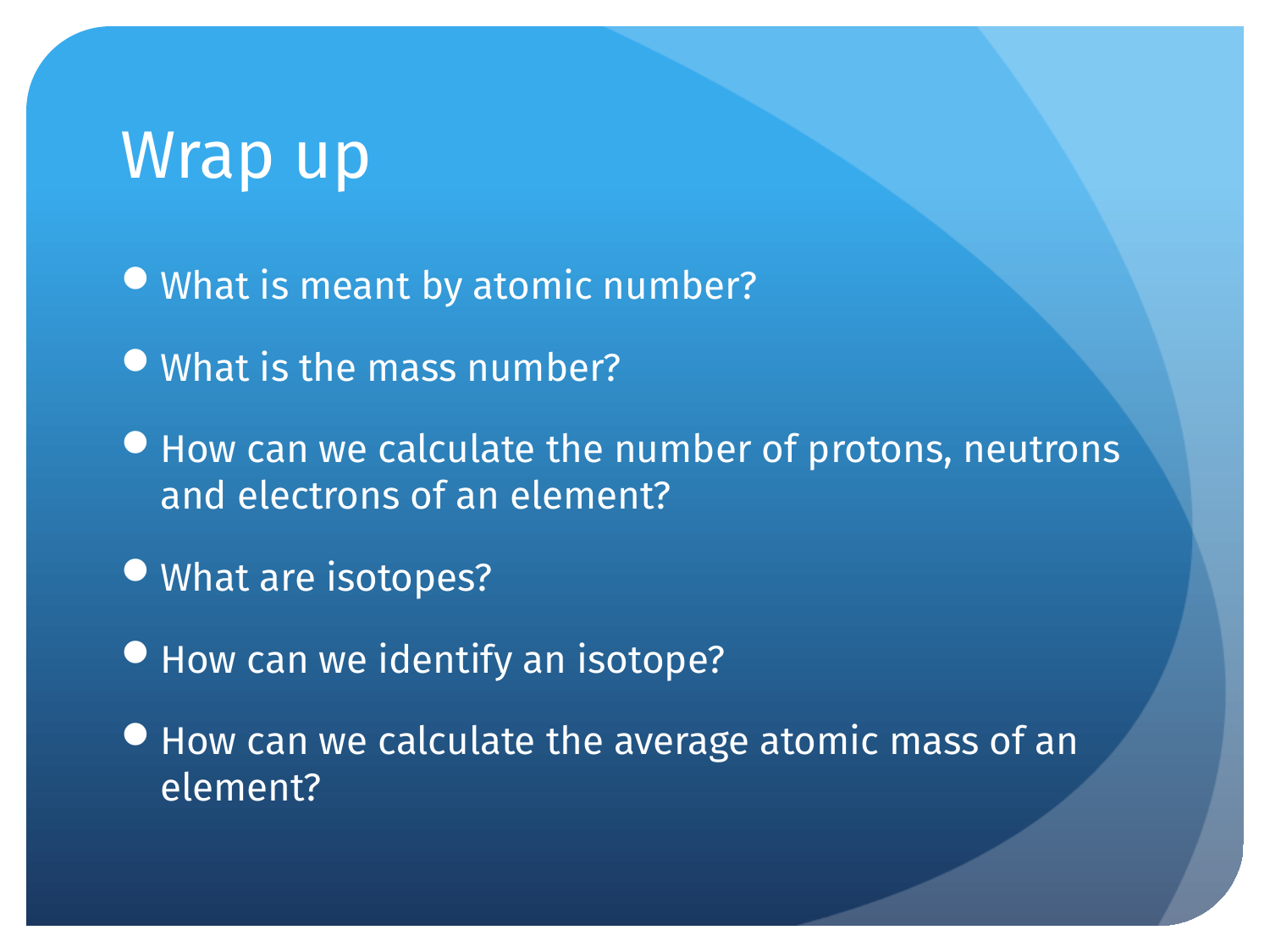

# Wrap up
What is meant by atomic number?
What is the mass number?
How can we calculate the number of protons, neutrons and electrons of an element?
What are isotopes?
How can we identify an isotope?
How can we calculate the average atomic mass of an element?